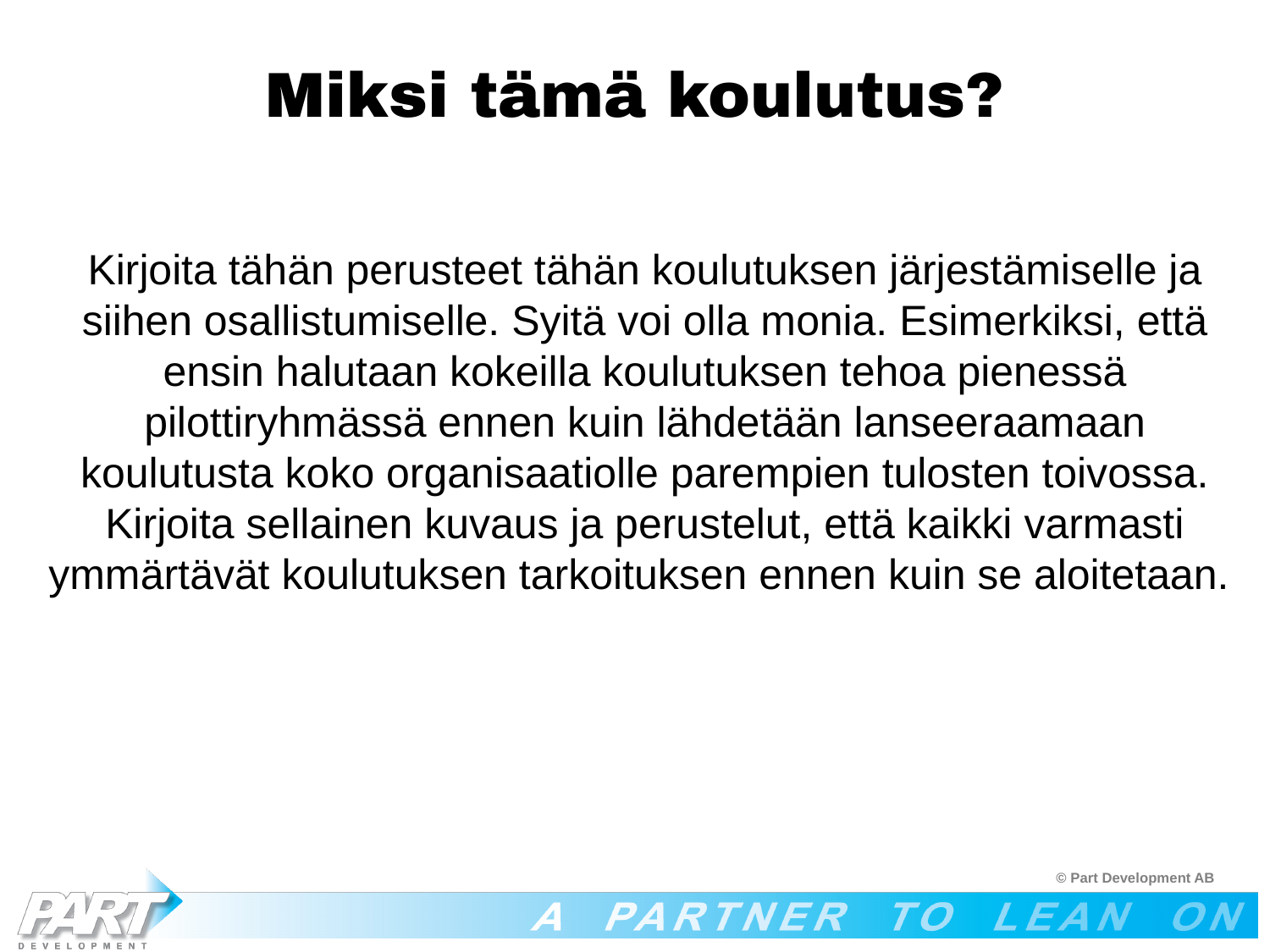

# Miksi tämä koulutus?
Kirjoita tähän perusteet tähän koulutuksen järjestämiselle ja siihen osallistumiselle. Syitä voi olla monia. Esimerkiksi, että ensin halutaan kokeilla koulutuksen tehoa pienessä pilottiryhmässä ennen kuin lähdetään lanseeraamaan koulutusta koko organisaatiolle parempien tulosten toivossa. Kirjoita sellainen kuvaus ja perustelut, että kaikki varmasti ymmärtävät koulutuksen tarkoituksen ennen kuin se aloitetaan.